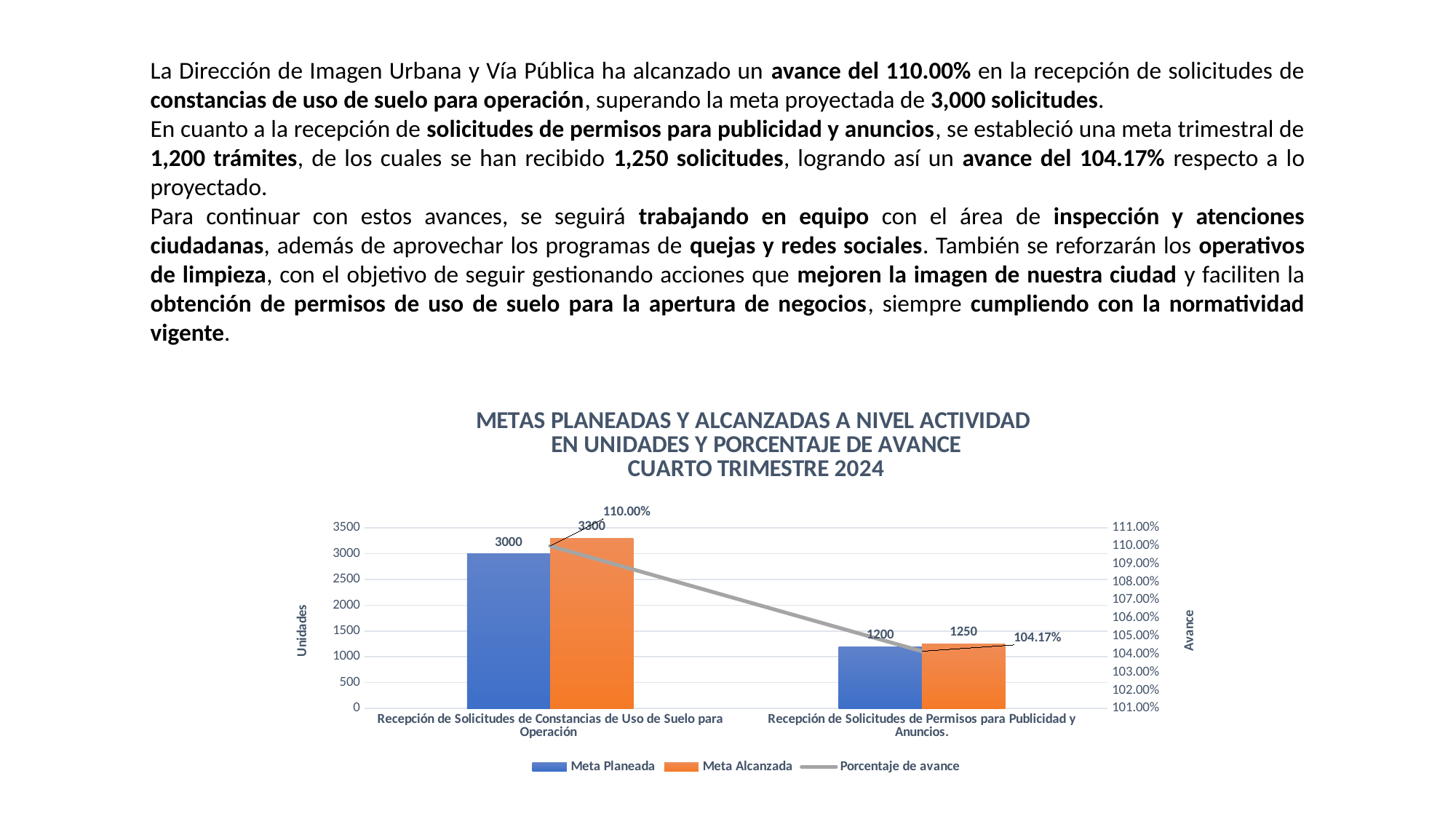

La Dirección de Imagen Urbana y Vía Pública ha alcanzado un avance del 110.00% en la recepción de solicitudes de constancias de uso de suelo para operación, superando la meta proyectada de 3,000 solicitudes.
En cuanto a la recepción de solicitudes de permisos para publicidad y anuncios, se estableció una meta trimestral de 1,200 trámites, de los cuales se han recibido 1,250 solicitudes, logrando así un avance del 104.17% respecto a lo proyectado.
Para continuar con estos avances, se seguirá trabajando en equipo con el área de inspección y atenciones ciudadanas, además de aprovechar los programas de quejas y redes sociales. También se reforzarán los operativos de limpieza, con el objetivo de seguir gestionando acciones que mejoren la imagen de nuestra ciudad y faciliten la obtención de permisos de uso de suelo para la apertura de negocios, siempre cumpliendo con la normatividad vigente.

### Chart: METAS PLANEADAS Y ALCANZADAS A NIVEL ACTIVIDAD
EN UNIDADES Y PORCENTAJE DE AVANCE
CUARTO TRIMESTRE 2024

| Category | Meta Planeada | Meta Alcanzada |  |
|---|---|---|---|
| Recepción de Solicitudes de Constancias de Uso de Suelo para Operación  | 3000.0 | 3300.0 | 1.1 |
| Recepción de Solicitudes de Permisos para Publicidad y Anuncios. | 1200.0 | 1250.0 | 1.0416666666666667 |